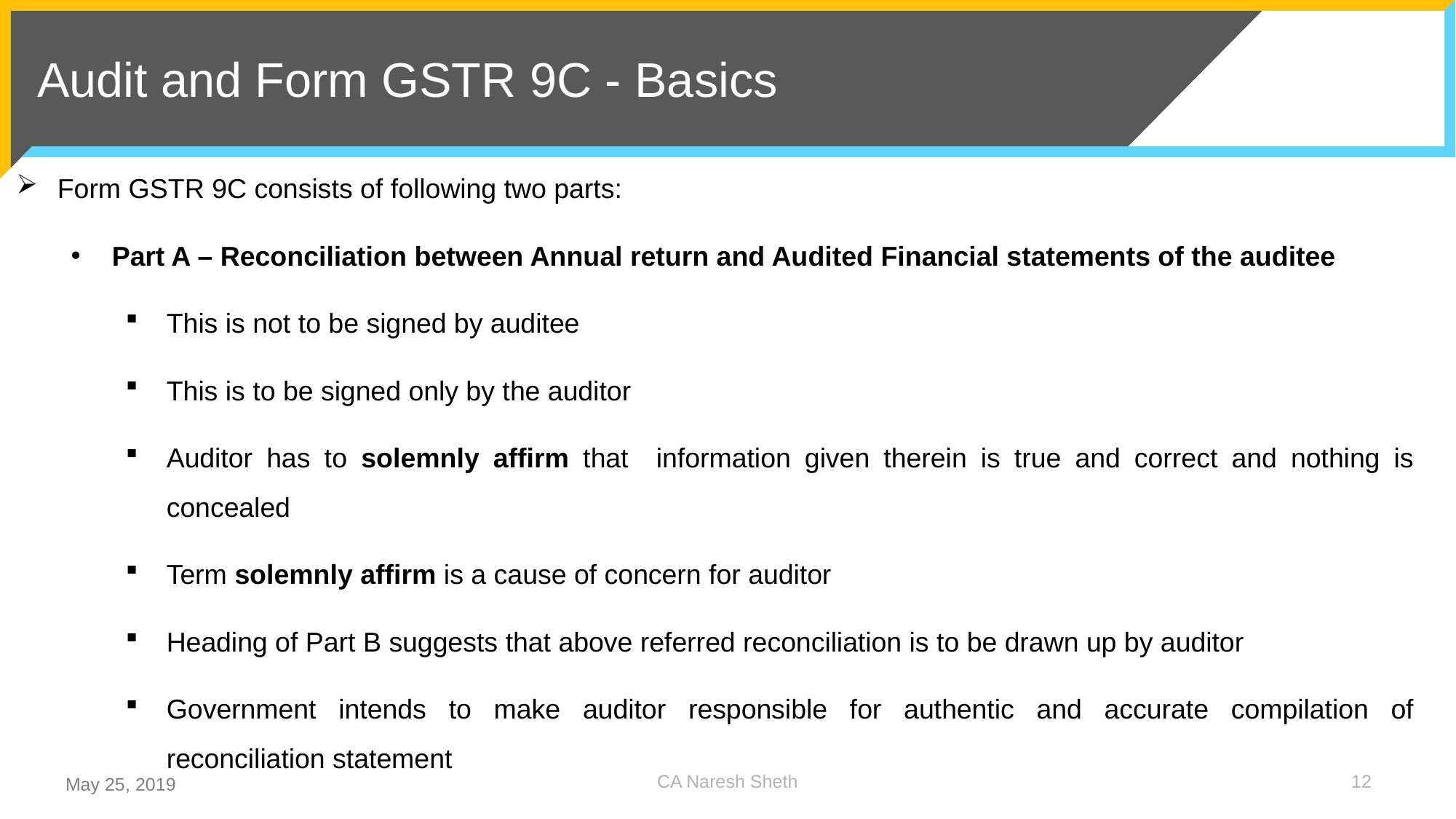

# Audit and Form GSTR 9C - Basics
Form GSTR 9C consists of following two parts:
Part A – Reconciliation between Annual return and Audited Financial statements of the auditee
This is not to be signed by auditee
This is to be signed only by the auditor
Auditor has to solemnly affirm that  information given therein is true and correct and nothing is concealed
Term solemnly affirm is a cause of concern for auditor
Heading of Part B suggests that above referred reconciliation is to be drawn up by auditor
Government intends to make auditor responsible for authentic and accurate compilation of reconciliation statement

CA Naresh Sheth
12
May 25, 2019